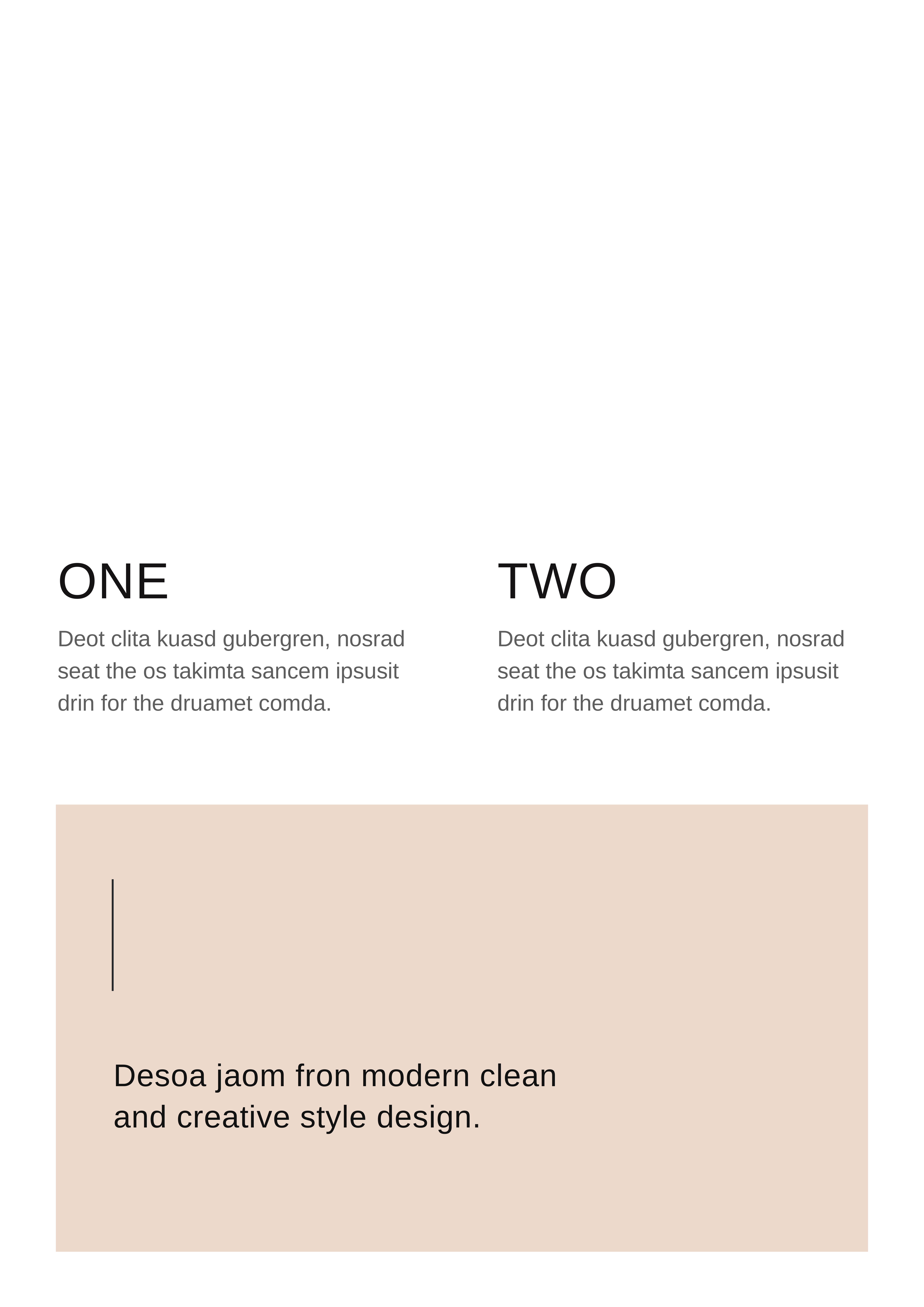

ONE
TWO
Deot clita kuasd gubergren, nosrad seat the os takimta sancem ipsusit drin for the druamet comda.
Deot clita kuasd gubergren, nosrad seat the os takimta sancem ipsusit drin for the druamet comda.

Desoa jaom fron modern clean and creative style design.